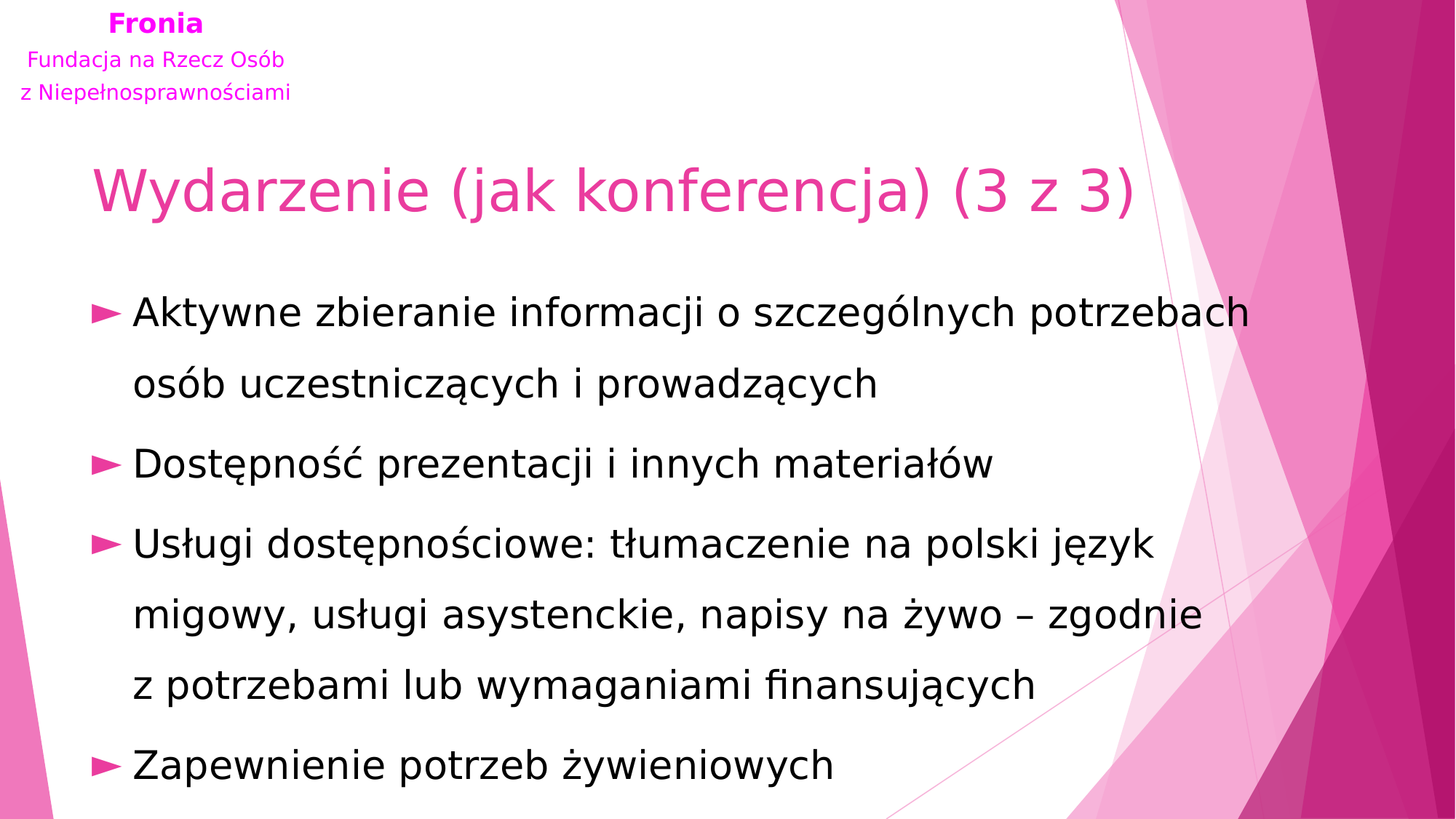

# Wydarzenie (jak konferencja) (3 z 3)
Aktywne zbieranie informacji o szczególnych potrzebach osób uczestniczących i prowadzących
Dostępność prezentacji i innych materiałów
Usługi dostępnościowe: tłumaczenie na polski język migowy, usługi asystenckie, napisy na żywo – zgodnie z potrzebami lub wymaganiami finansujących
Zapewnienie potrzeb żywieniowych